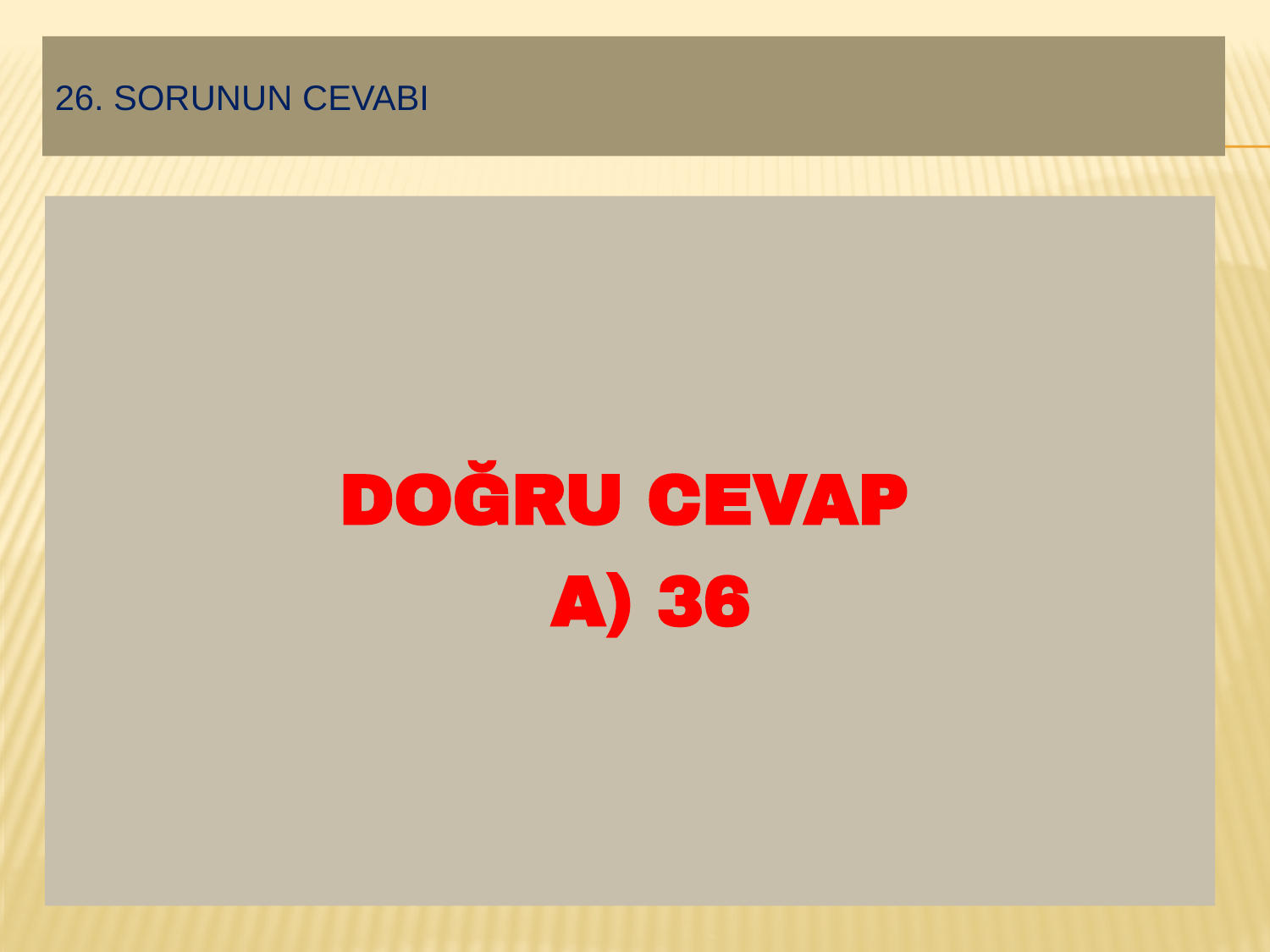

# 26. soruNUN CEVABI

            DOĞRU CEVAP
                     A) 36